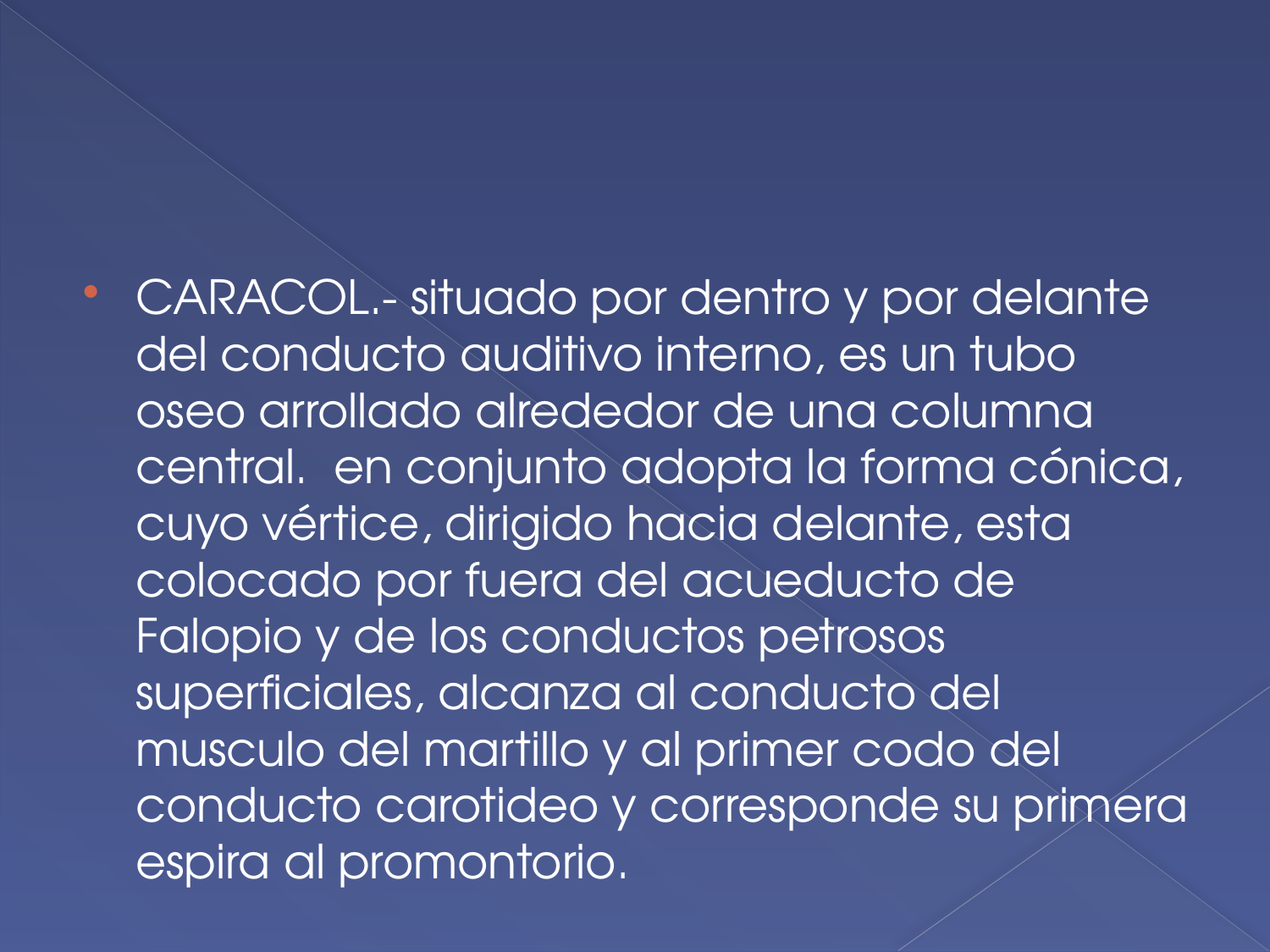

#
CARACOL.- situado por dentro y por delante del conducto auditivo interno, es un tubo oseo arrollado alrededor de una columna central.  en conjunto adopta la forma cónica, cuyo vértice, dirigido hacia delante, esta colocado por fuera del acueducto de Falopio y de los conductos petrosos superficiales, alcanza al conducto del musculo del martillo y al primer codo del conducto carotideo y corresponde su primera espira al promontorio.